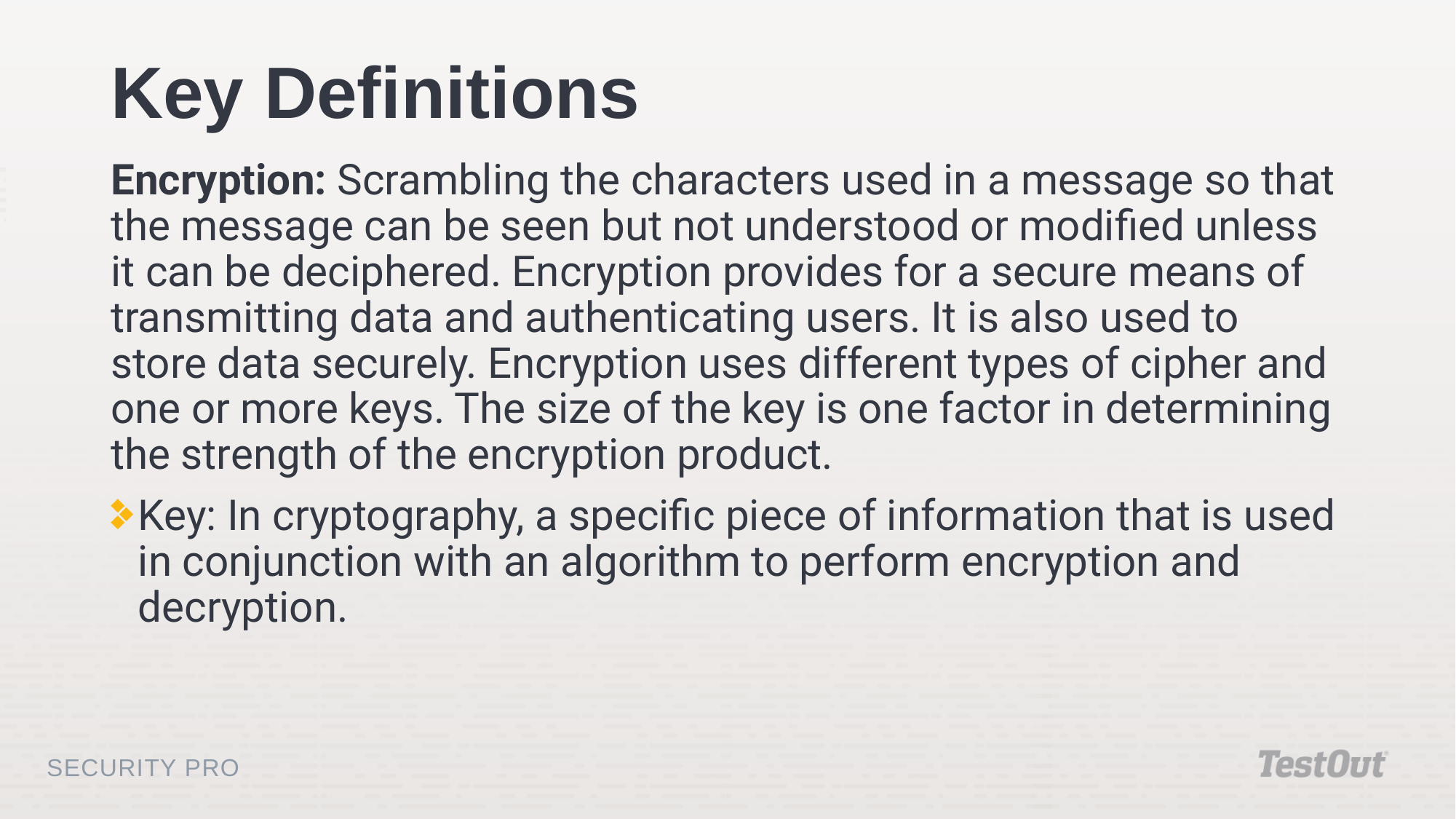

# Key Definitions
Encryption: Scrambling the characters used in a message so that the message can be seen but not understood or modified unless it can be deciphered. Encryption provides for a secure means of transmitting data and authenticating users. It is also used to store data securely. Encryption uses different types of cipher and one or more keys. The size of the key is one factor in determining the strength of the encryption product.
Key: In cryptography, a specific piece of information that is used in conjunction with an algorithm to perform encryption and decryption.
Security Pro